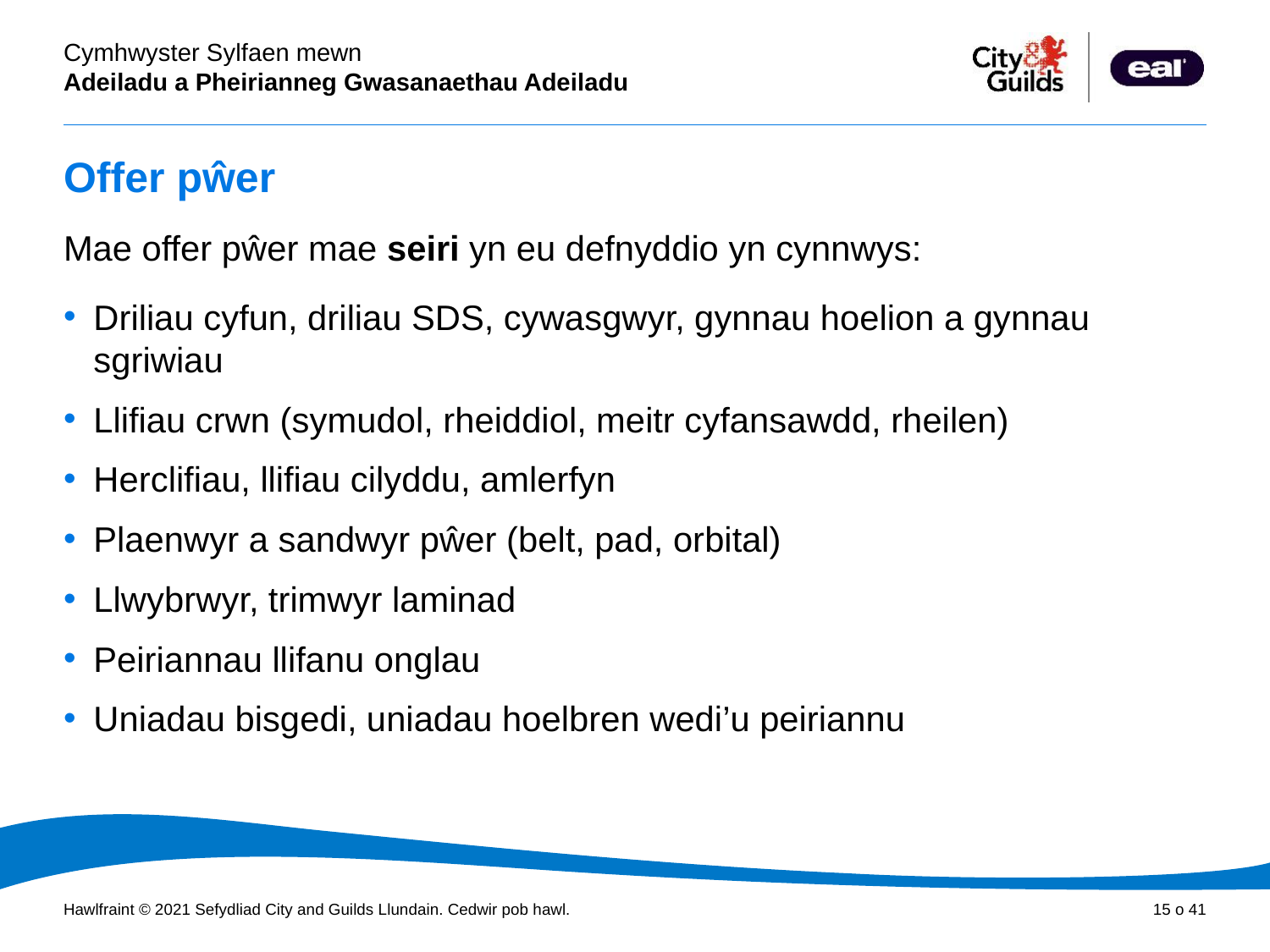

# Offer pŵer
Mae offer pŵer mae seiri yn eu defnyddio yn cynnwys:
Driliau cyfun, driliau SDS, cywasgwyr, gynnau hoelion a gynnau sgriwiau
Llifiau crwn (symudol, rheiddiol, meitr cyfansawdd, rheilen)
Herclifiau, llifiau cilyddu, amlerfyn
Plaenwyr a sandwyr pŵer (belt, pad, orbital)
Llwybrwyr, trimwyr laminad
Peiriannau llifanu onglau
Uniadau bisgedi, uniadau hoelbren wedi’u peiriannu